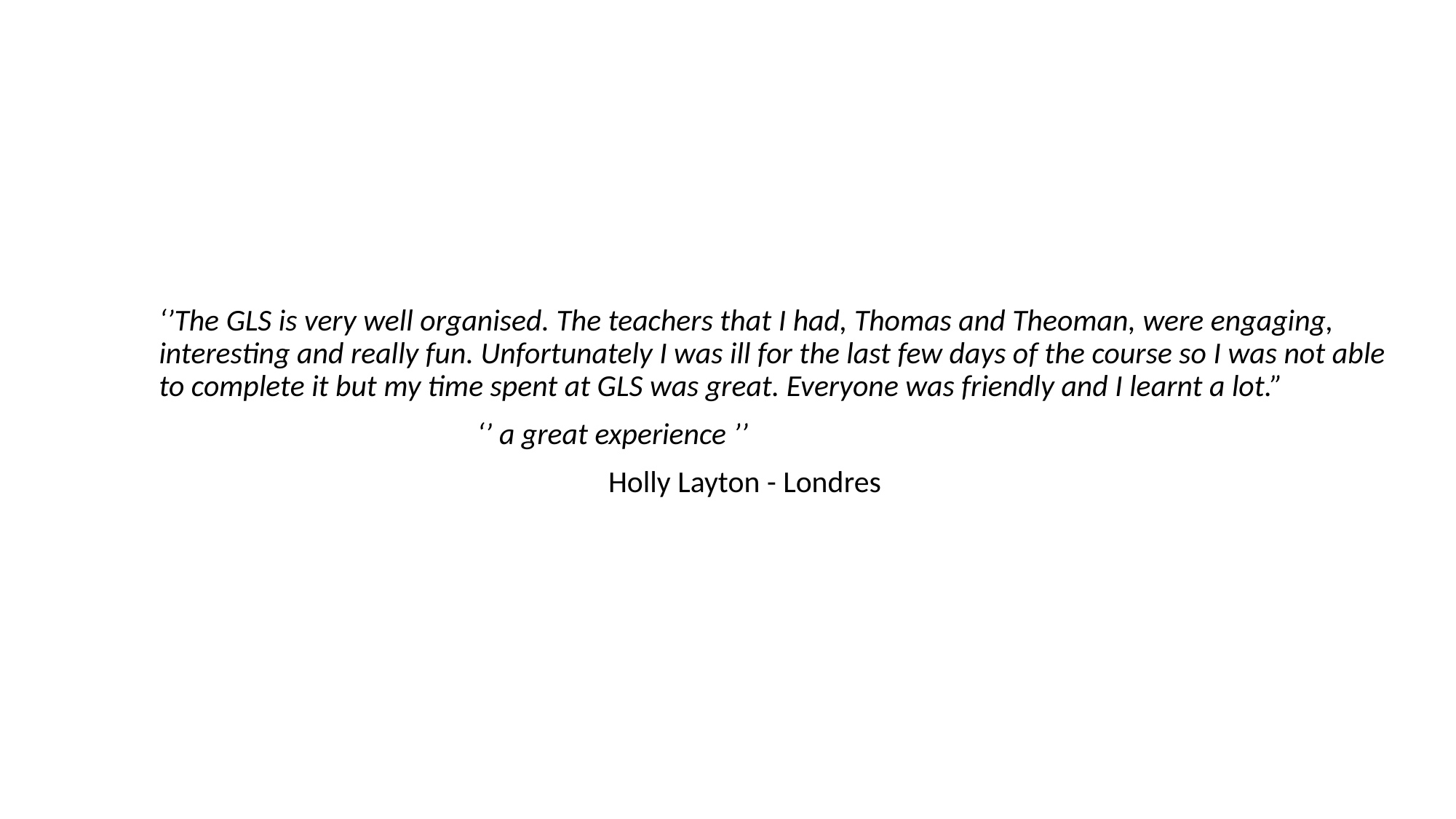

‘’The GLS is very well organised. The teachers that I had, Thomas and Theoman, were engaging, interesting and really fun. Unfortunately I was ill for the last few days of the course so I was not able to complete it but my time spent at GLS was great. Everyone was friendly and I learnt a lot.”
                                              ‘’ a great experience ’’
                                                                 Holly Layton - Londres